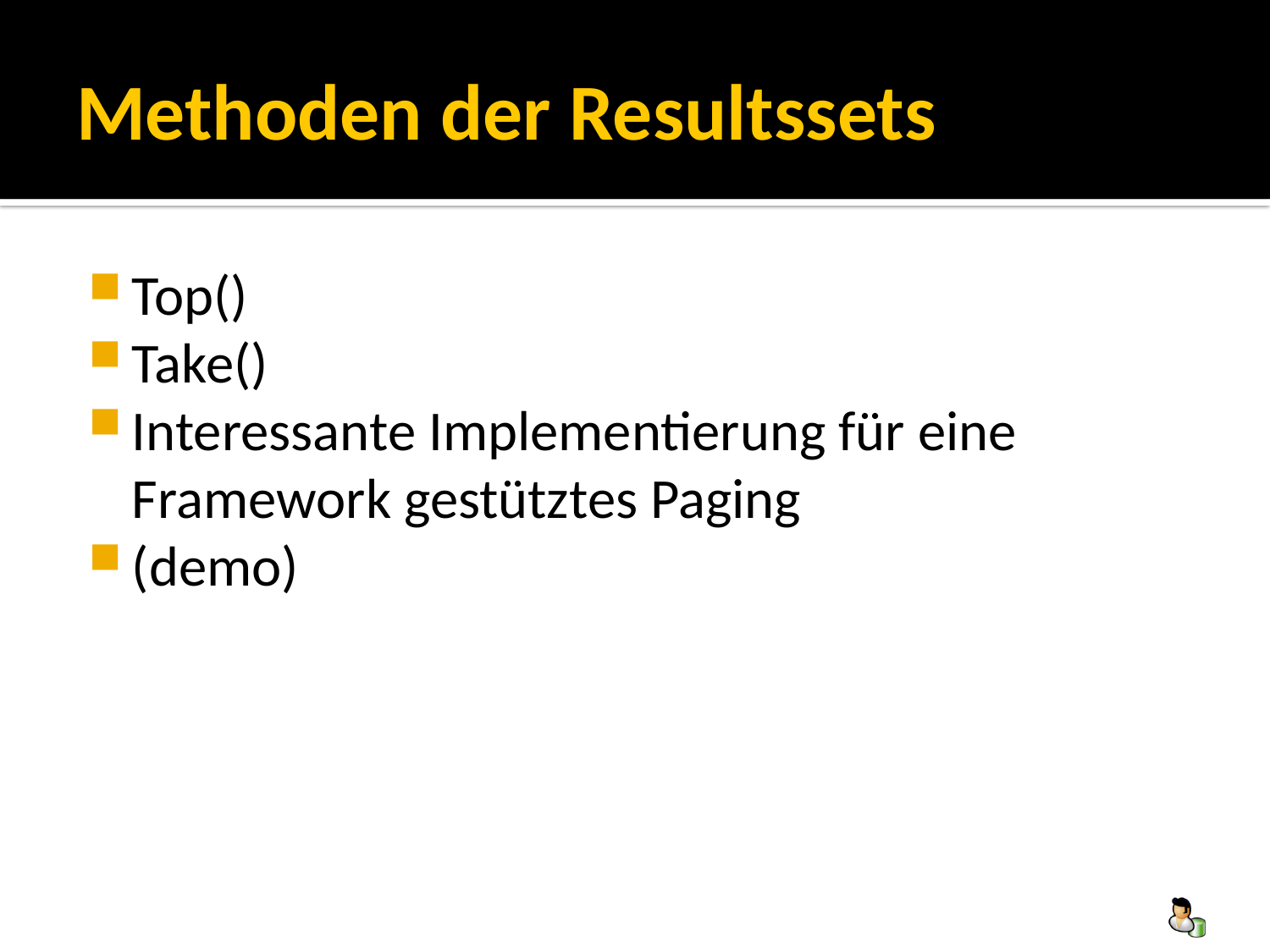

# Methoden der Resultssets
Top()
Take()
Interessante Implementierung für eine Framework gestütztes Paging
(demo)